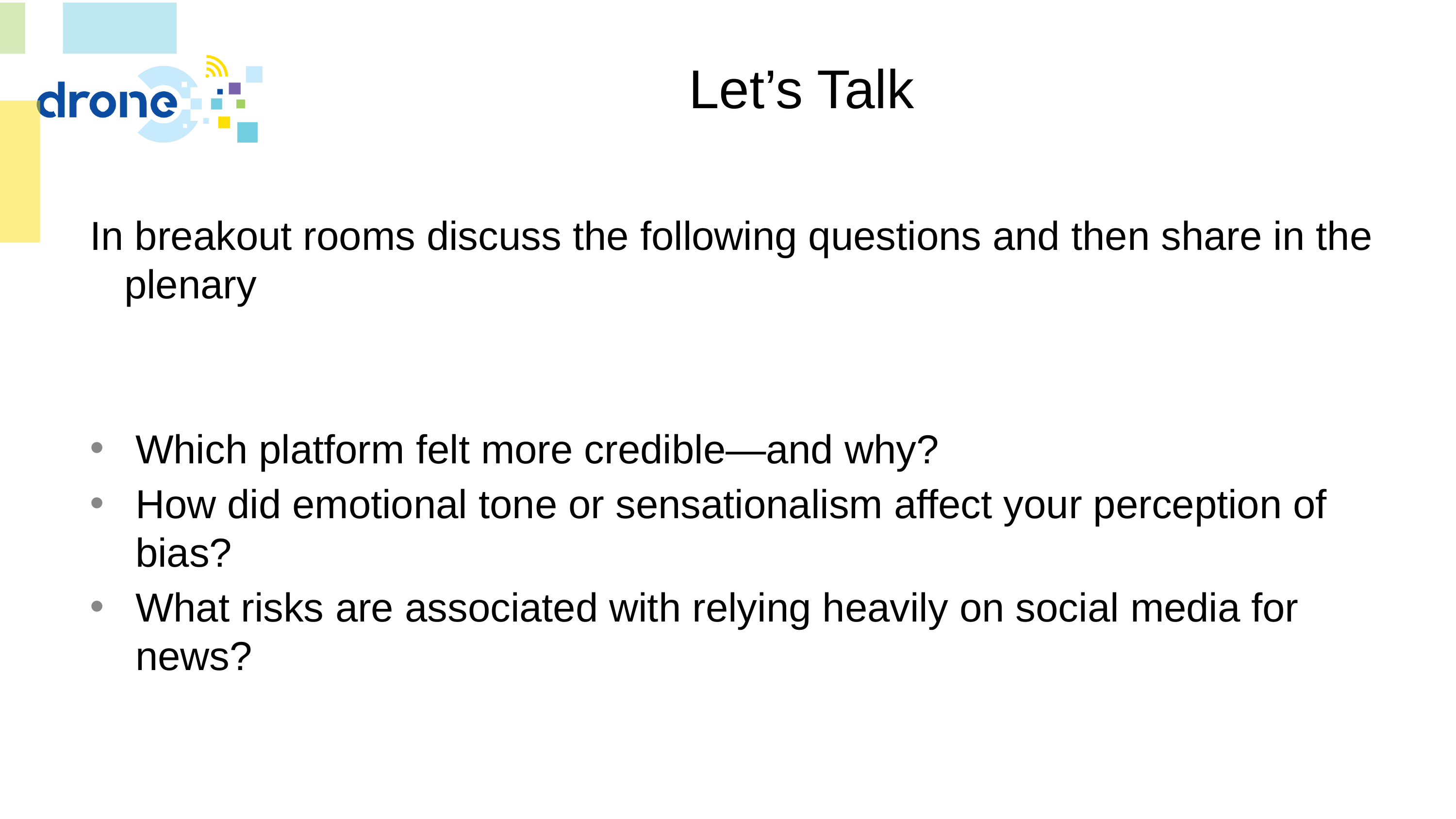

# Let’s Talk

In breakout rooms discuss the following questions and then share in the plenary

Which platform felt more credible—and why?
How did emotional tone or sensationalism affect your perception of bias?
What risks are associated with relying heavily on social media for news?